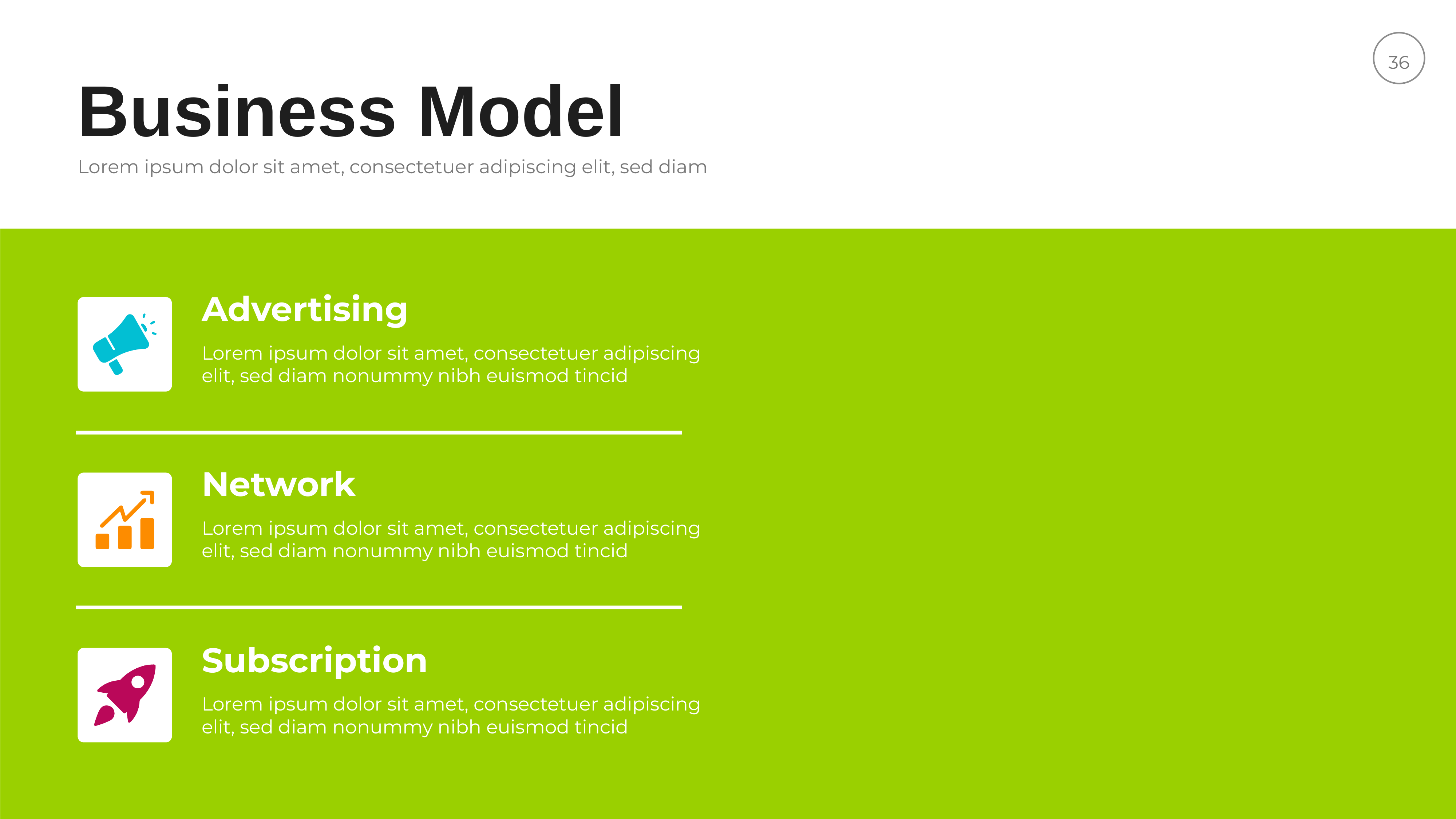

Business Model
Lorem ipsum dolor sit amet, consectetuer adipiscing elit, sed diam

Advertising

Lorem ipsum dolor sit amet, consectetuer adipiscing elit, sed diam nonummy nibh euismod tincid

Network

Lorem ipsum dolor sit amet, consectetuer adipiscing elit, sed diam nonummy nibh euismod tincid

Subscription

Lorem ipsum dolor sit amet, consectetuer adipiscing elit, sed diam nonummy nibh euismod tincid